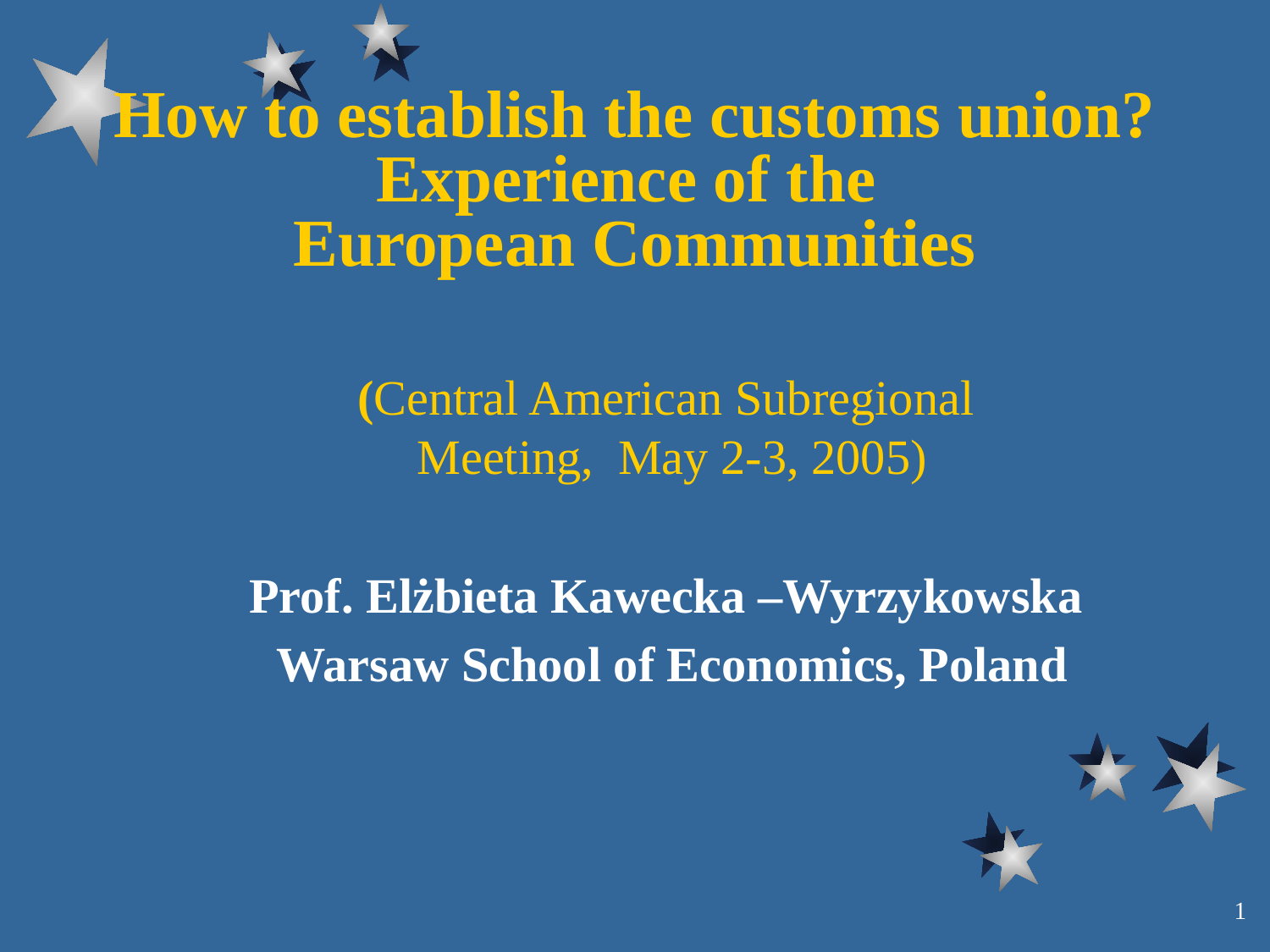

# How to establish the customs union? Experience of the European Communities
(Central American Subregional
Meeting,  May 2-3, 2005)

Prof. Elżbieta Kawecka –Wyrzykowska
Warsaw School of Economics, Poland
1